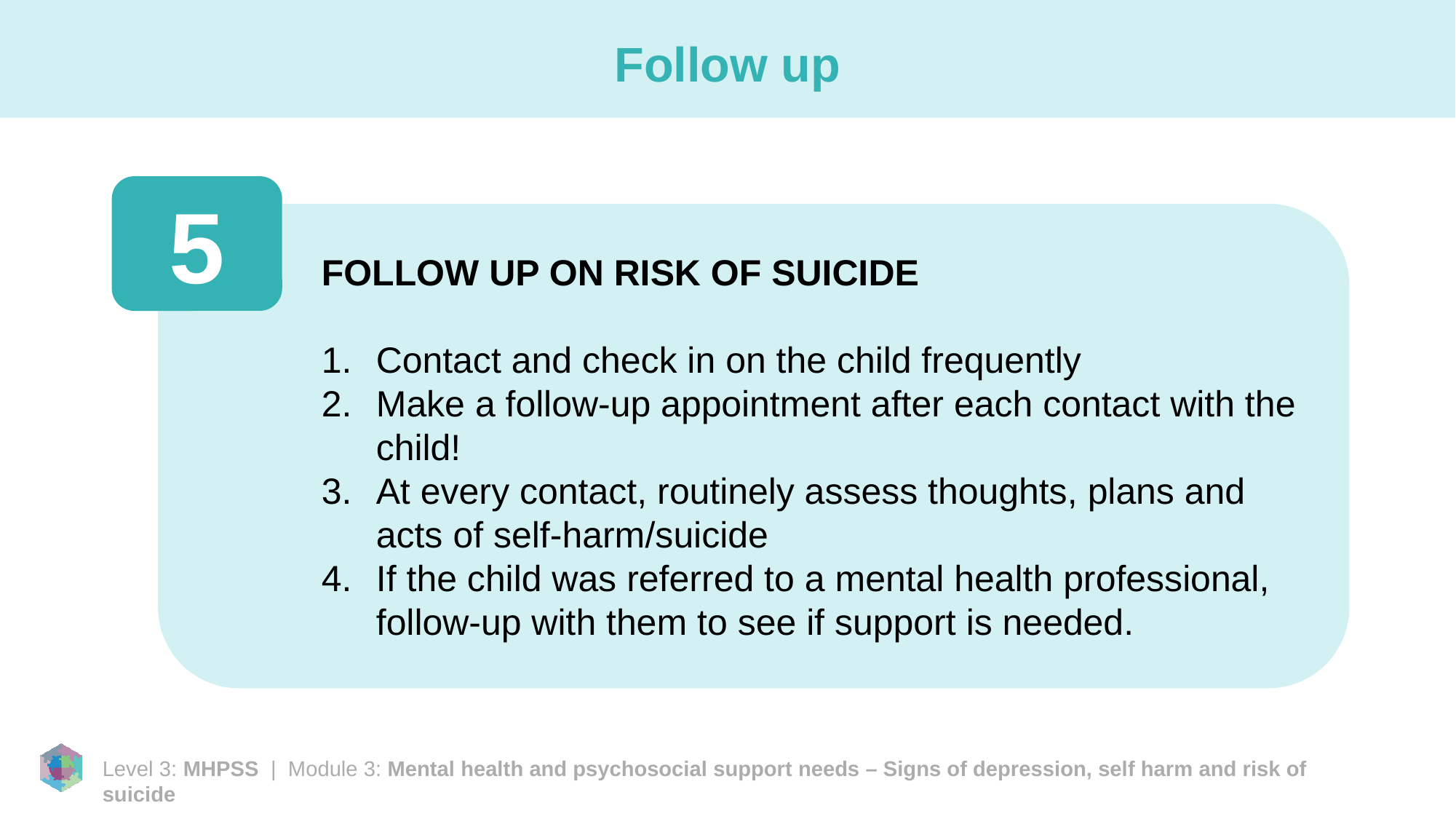

# Follow up
5
FOLLOW UP ON RISK OF SUICIDE

Contact and check in on the child frequently
Make a follow-up appointment after each contact with the child!
At every contact, routinely assess thoughts, plans and acts of self-harm/suicide
If the child was referred to a mental health professional, follow-up with them to see if support is needed.